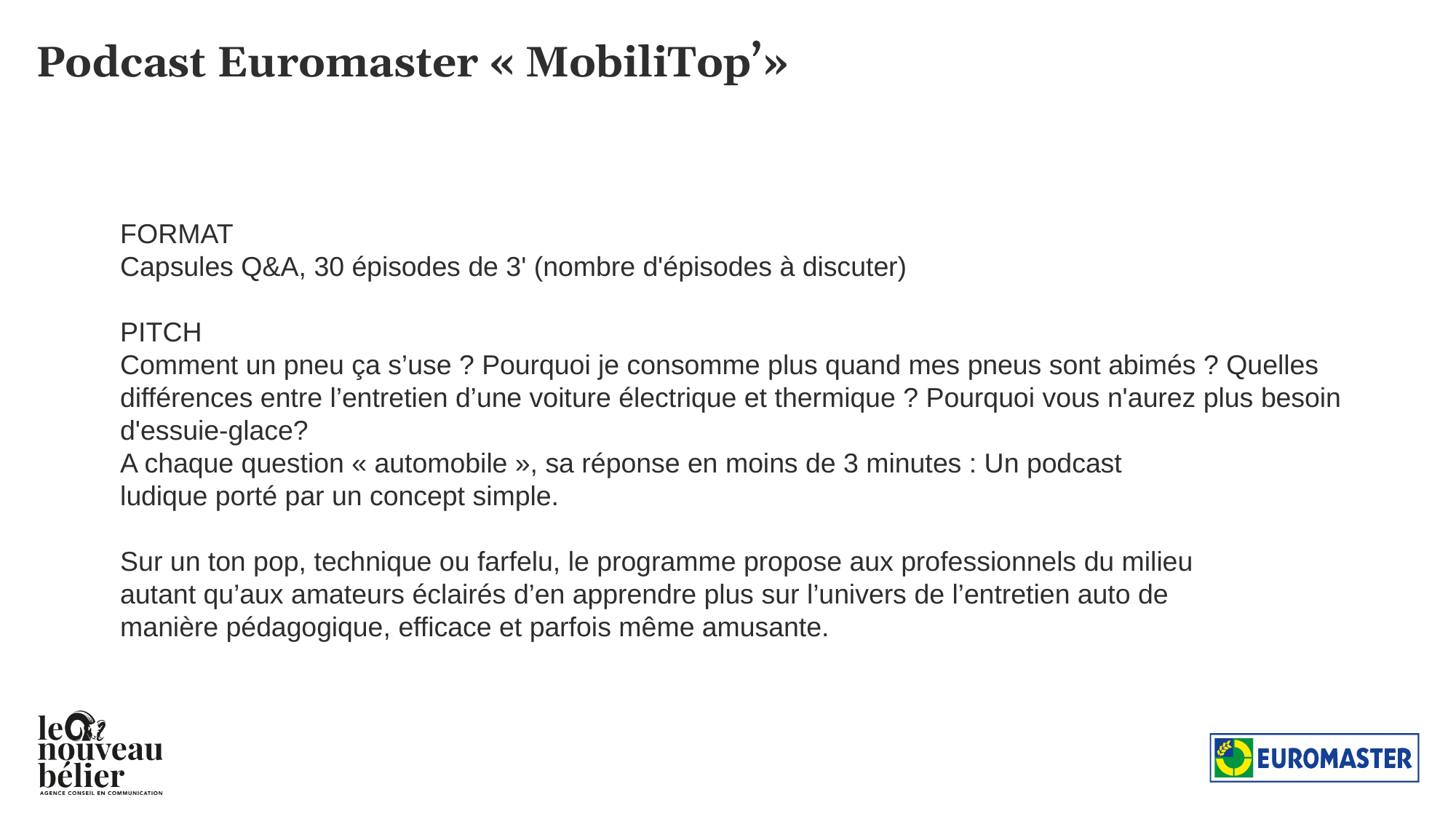

Podcast Euromaster « MobiliTop’»
FORMAT
Capsules Q&A, 30 épisodes de 3' (nombre d'épisodes à discuter)
PITCH
Comment un pneu ça s’use ? Pourquoi je consomme plus quand mes pneus sont abimés ? Quelles différences entre l’entretien d’une voiture électrique et thermique ? Pourquoi vous n'aurez plus besoin d'essuie-glace?
A chaque question « automobile », sa réponse en moins de 3 minutes : Un podcast
ludique porté par un concept simple.
Sur un ton pop, technique ou farfelu, le programme propose aux professionnels du milieu
autant qu’aux amateurs éclairés d’en apprendre plus sur l’univers de l’entretien auto de
manière pédagogique, efficace et parfois même amusante.